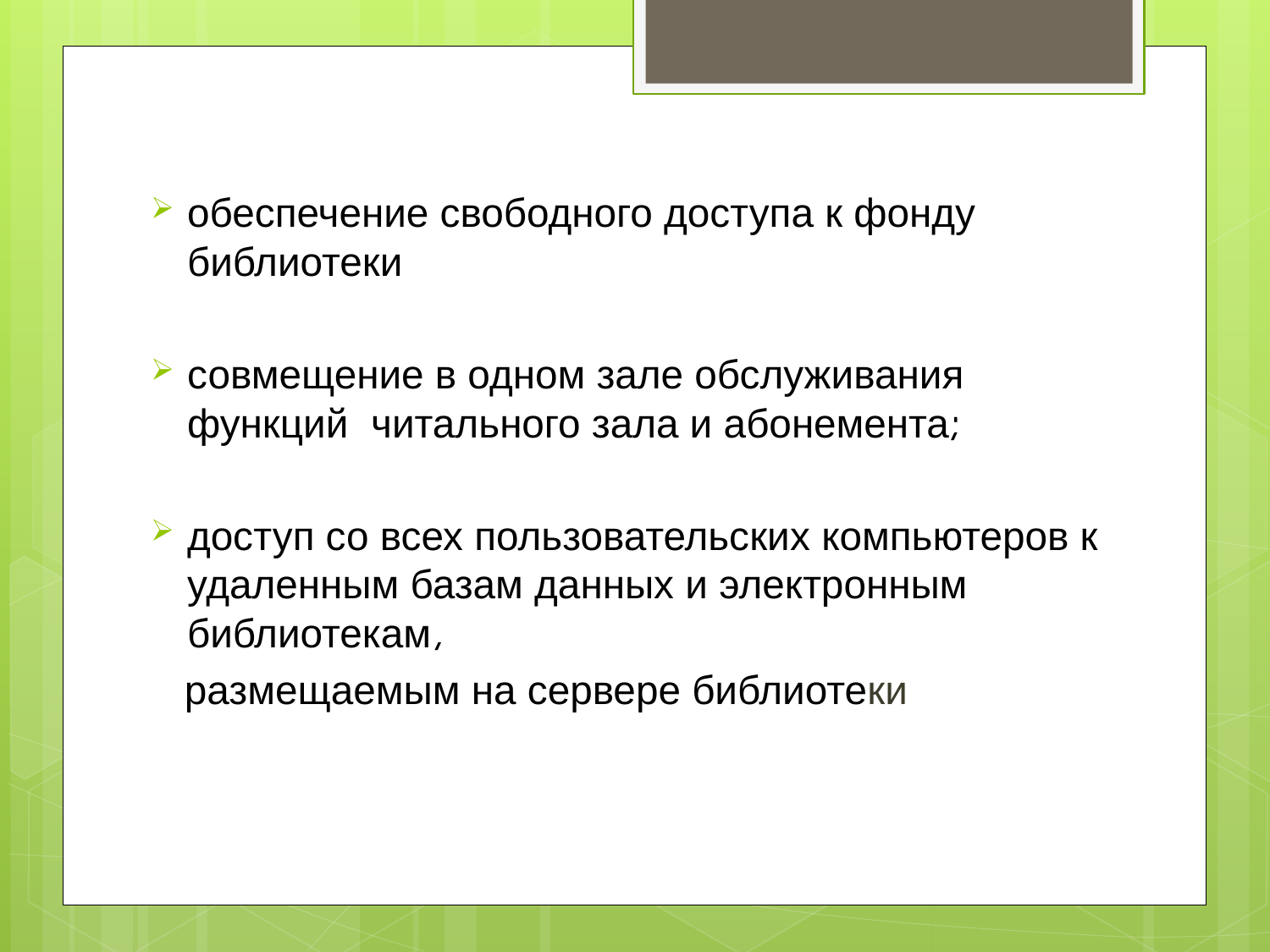

обеспечение свободного доступа к фонду библиотеки

совмещение в одном зале обслуживания функций  читального зала и абонемента;

доступ со всех пользовательских компьютеров к удаленным базам данных и электронным библиотекам,
   размещаемым на сервере библиотеки